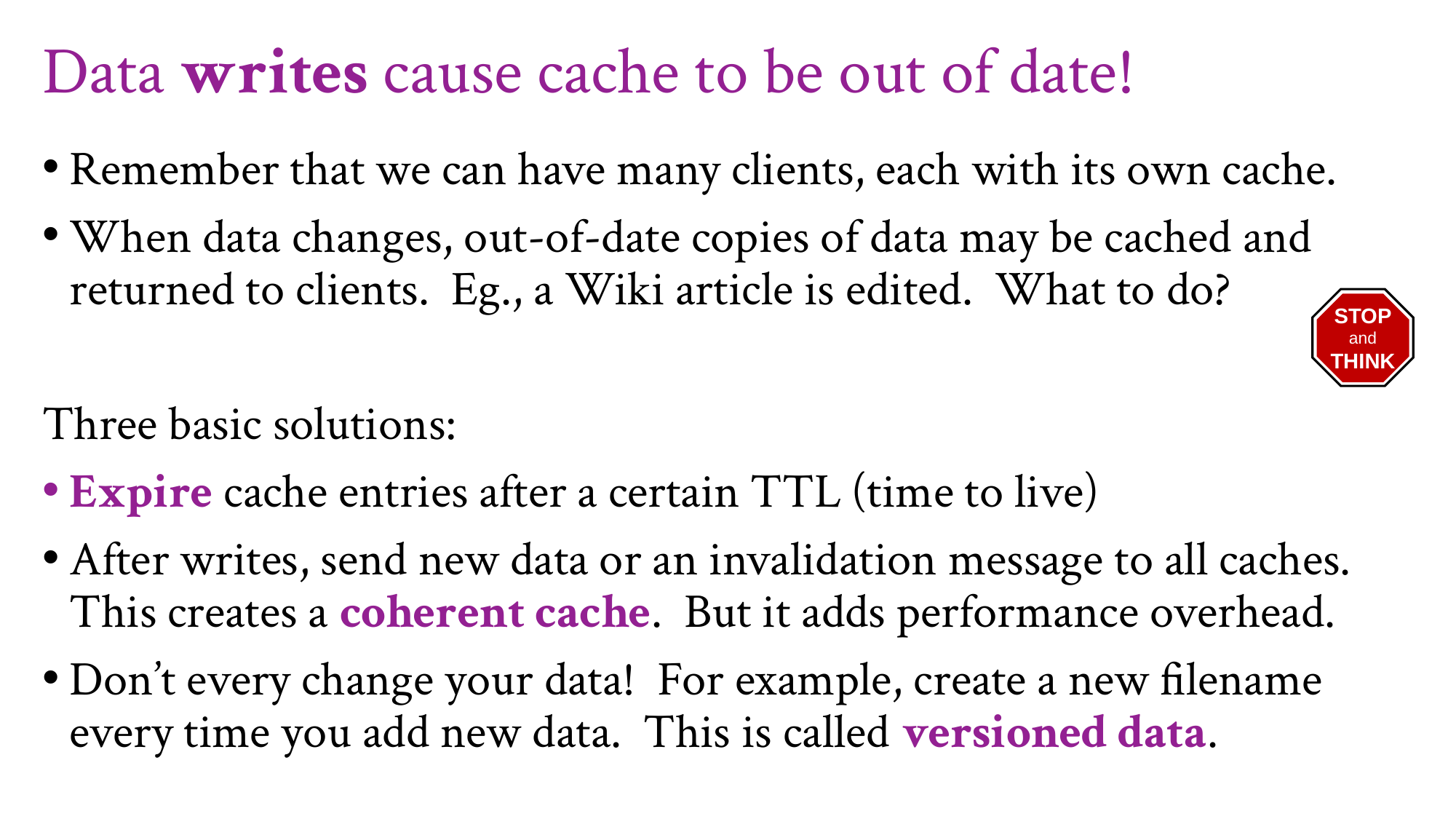

# Data writes cause cache to be out of date!
Remember that we can have many clients, each with its own cache.
When data changes, out-of-date copies of data may be cached and returned to clients.  Eg., a Wiki article is edited.  What to do?

Three basic solutions:
Expire cache entries after a certain TTL (time to live)
After writes, send new data or an invalidation message to all caches.
This creates a coherent cache.  But it adds performance overhead.
Don’t every change your data!  For example, create a new filename every time you add new data.  This is called versioned data.

STOP
and
THINK